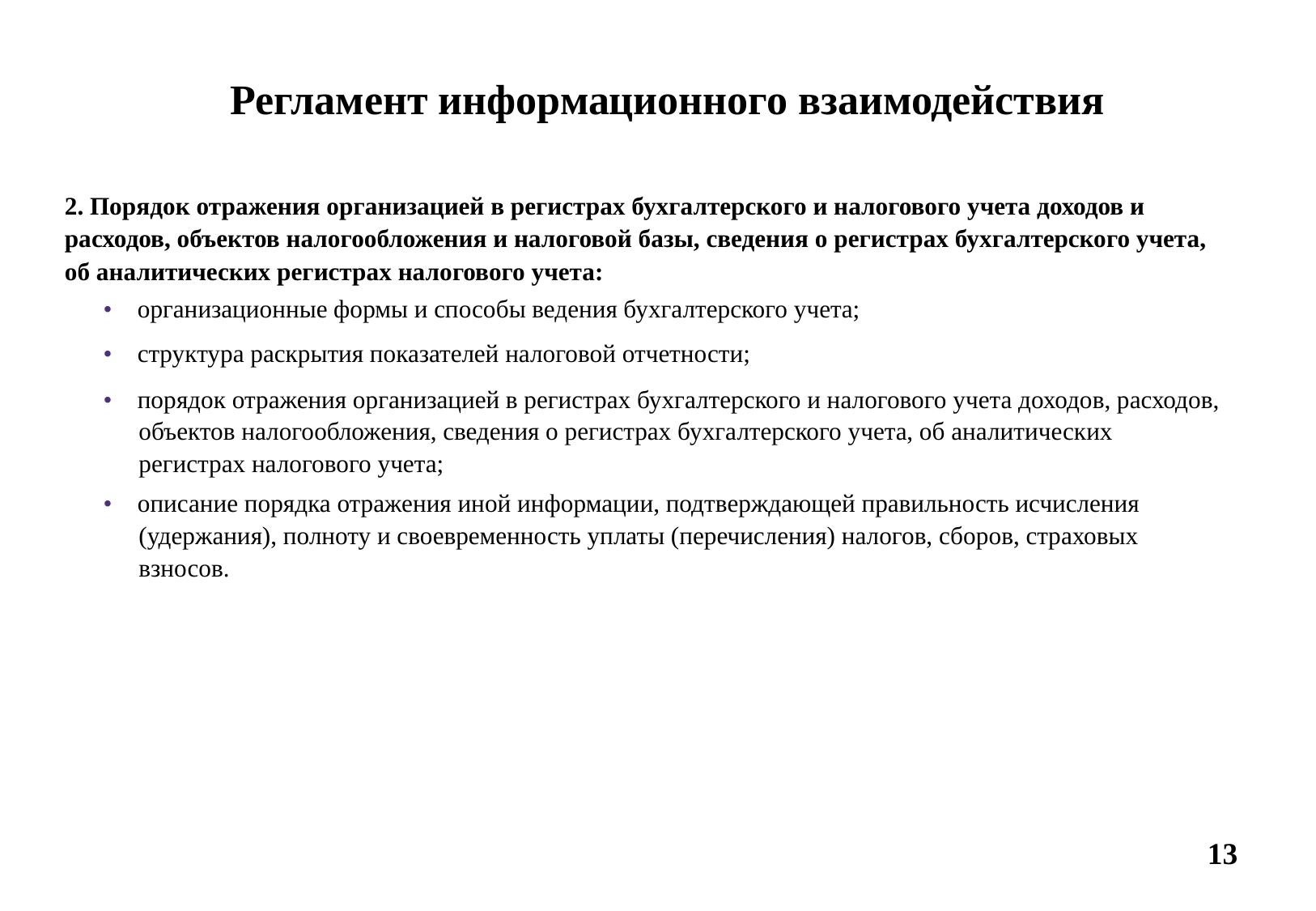

Регламент информационного взаимодействия
2. Порядок отражения организацией в регистрах бухгалтерского и налогового учета доходов и расходов, объектов налогообложения и налоговой базы, сведения о регистрах бухгалтерского учета, об аналитических регистрах налогового учета:
•    организационные формы и способы ведения бухгалтерского учета;
•    структура раскрытия показателей налоговой отчетности;
•    порядок отражения организацией в регистрах бухгалтерского и налогового учета доходов, расходов, объектов налогообложения, сведения о регистрах бухгалтерского учета, об аналитических регистрах налогового учета;
•    описание порядка отражения иной информации, подтверждающей правильность исчисления (удержания), полноту и своевременность уплаты (перечисления) налогов, сборов, страховых взносов.
13